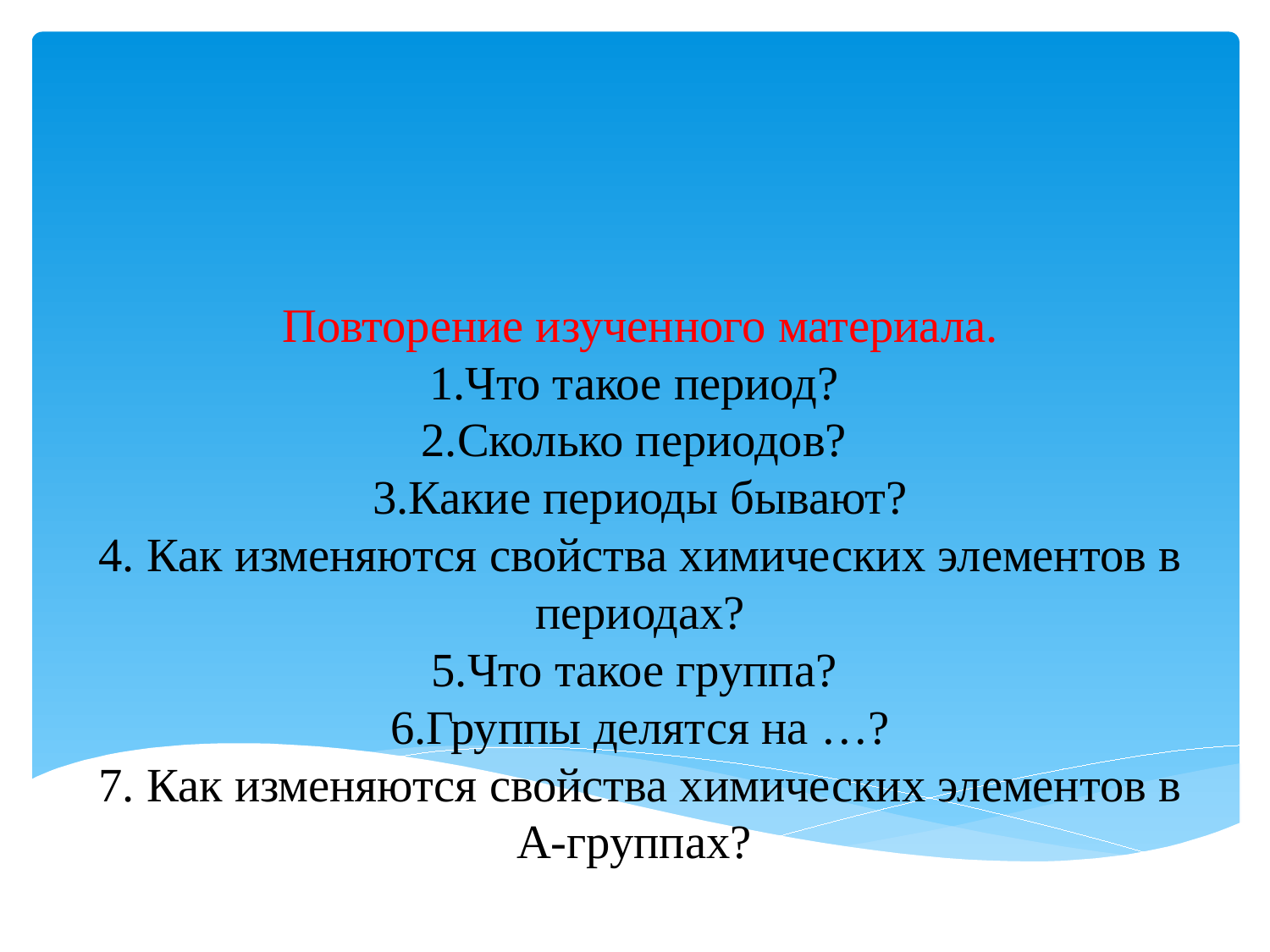

# Повторение изученного материала. 1.Что такое период? 2.Сколько периодов? 3.Какие периоды бывают? 4. Как изменяются свойства химических элементов в периодах? 5.Что такое группа? 6.Группы делятся на …? 7. Как изменяются свойства химических элементов в А-группах?